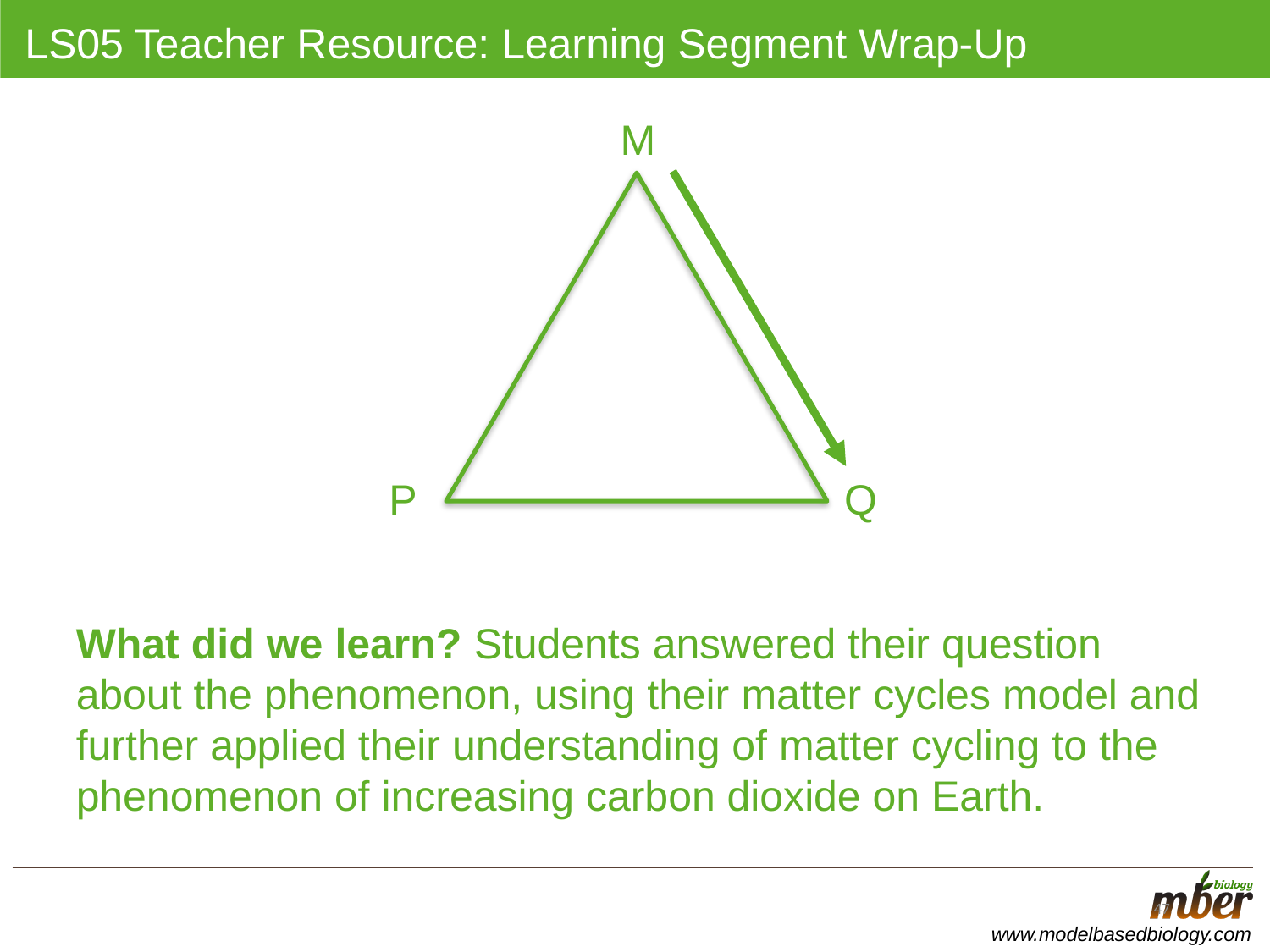

# LS05 Teacher Resource: Learning Segment Wrap-Up
M

P
Q
What did we learn? Students answered their question about the phenomenon, using their matter cycles model and further applied their understanding of matter cycling to the phenomenon of increasing carbon dioxide on Earth.
47